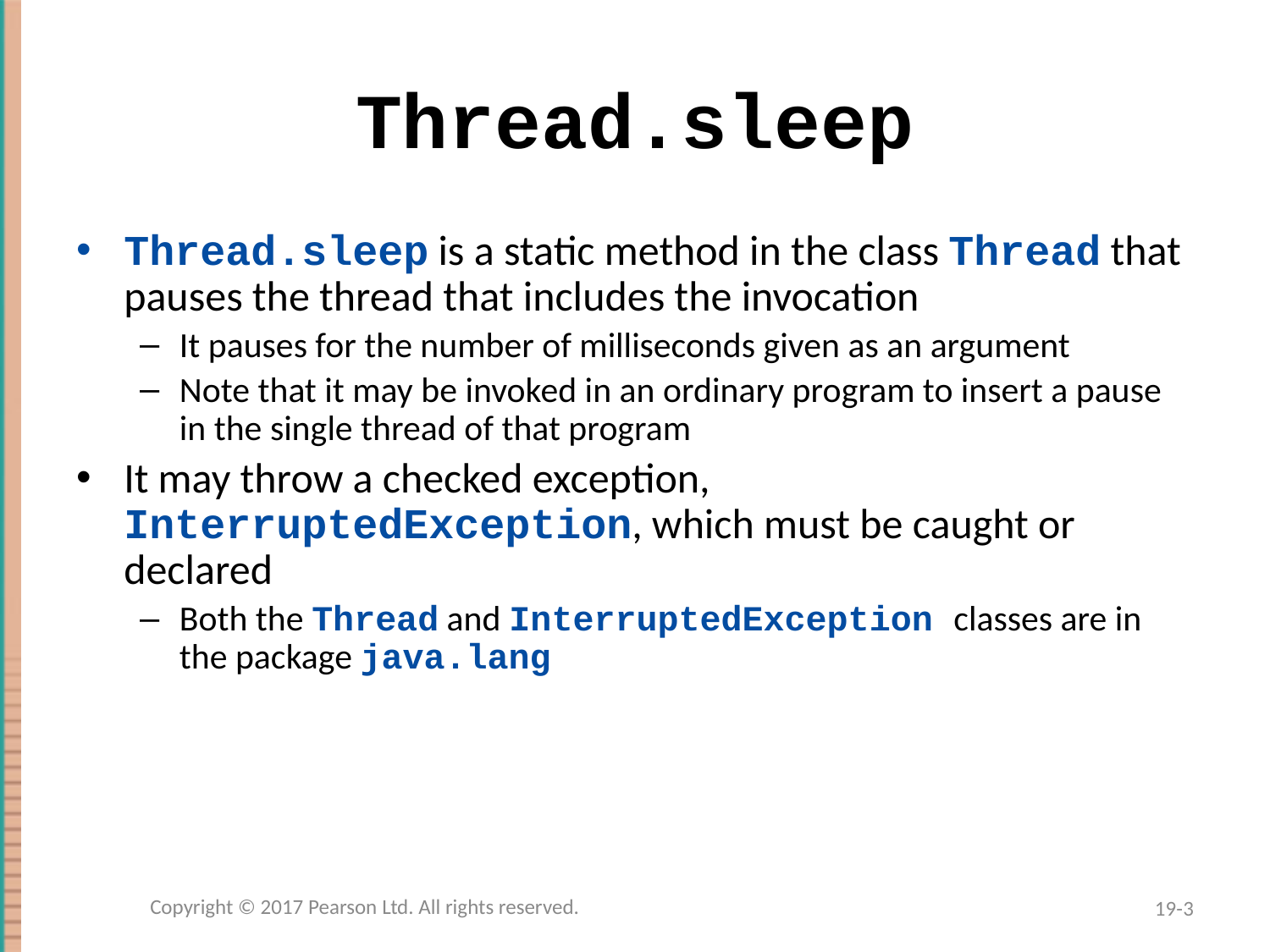

# Thread.sleep
Thread.sleep is a static method in the class Thread that pauses the thread that includes the invocation
It pauses for the number of milliseconds given as an argument
Note that it may be invoked in an ordinary program to insert a pause in the single thread of that program
It may throw a checked exception, InterruptedException, which must be caught or declared
Both the Thread and InterruptedException classes are in the package java.lang
Copyright © 2017 Pearson Ltd. All rights reserved.
19-3